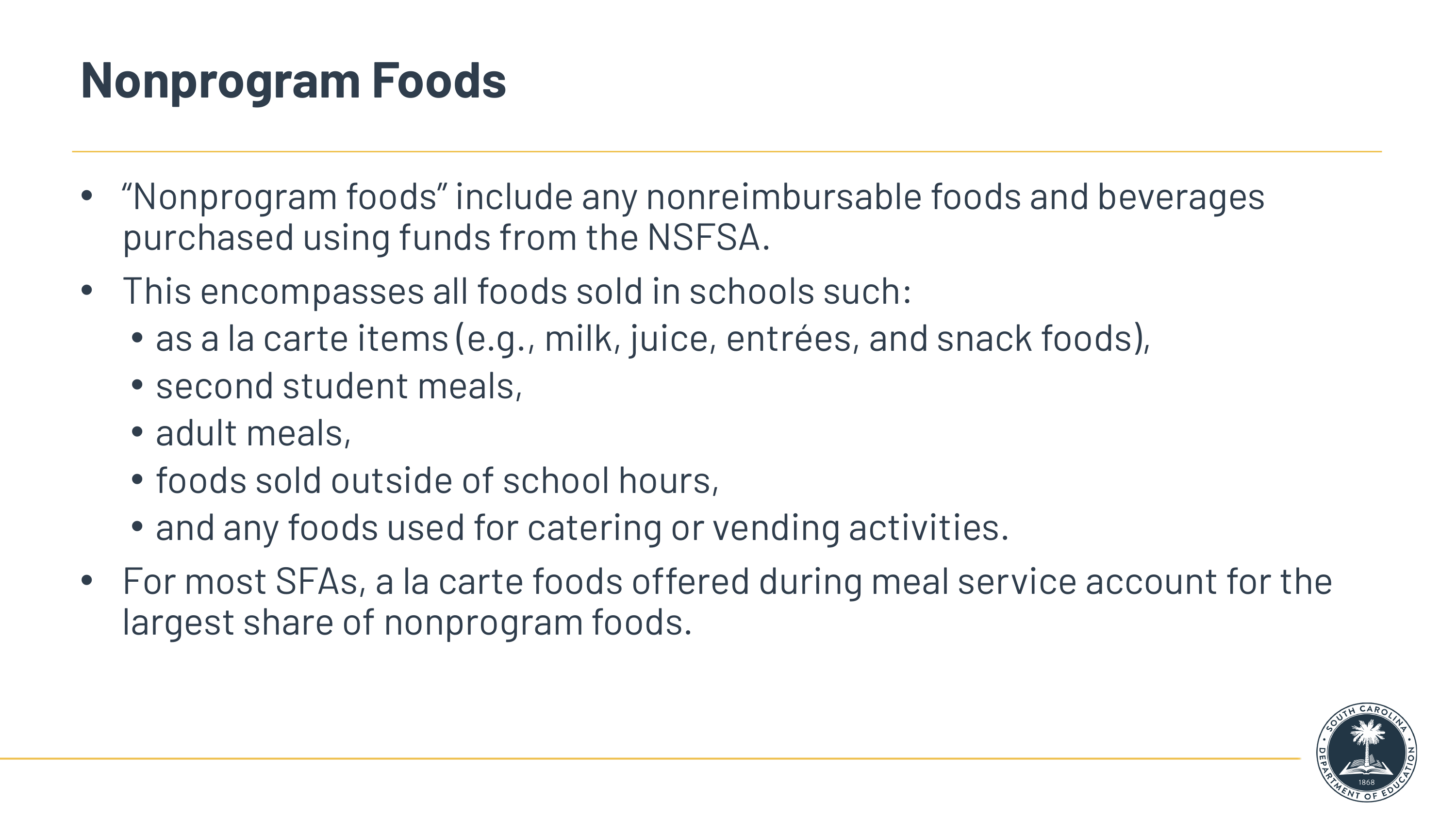

# Nonprogram Foods
“Nonprogram foods” include any nonreimbursable foods and beverages purchased using funds from the NSFSA.
This encompasses all foods sold in schools such:
as a la carte items (e.g., milk, juice, entrées, and snack foods),
second student meals,
adult meals,
foods sold outside of school hours,
and any foods used for catering or vending activities.
For most SFAs, a la carte foods offered during meal service account for the largest share of nonprogram foods.